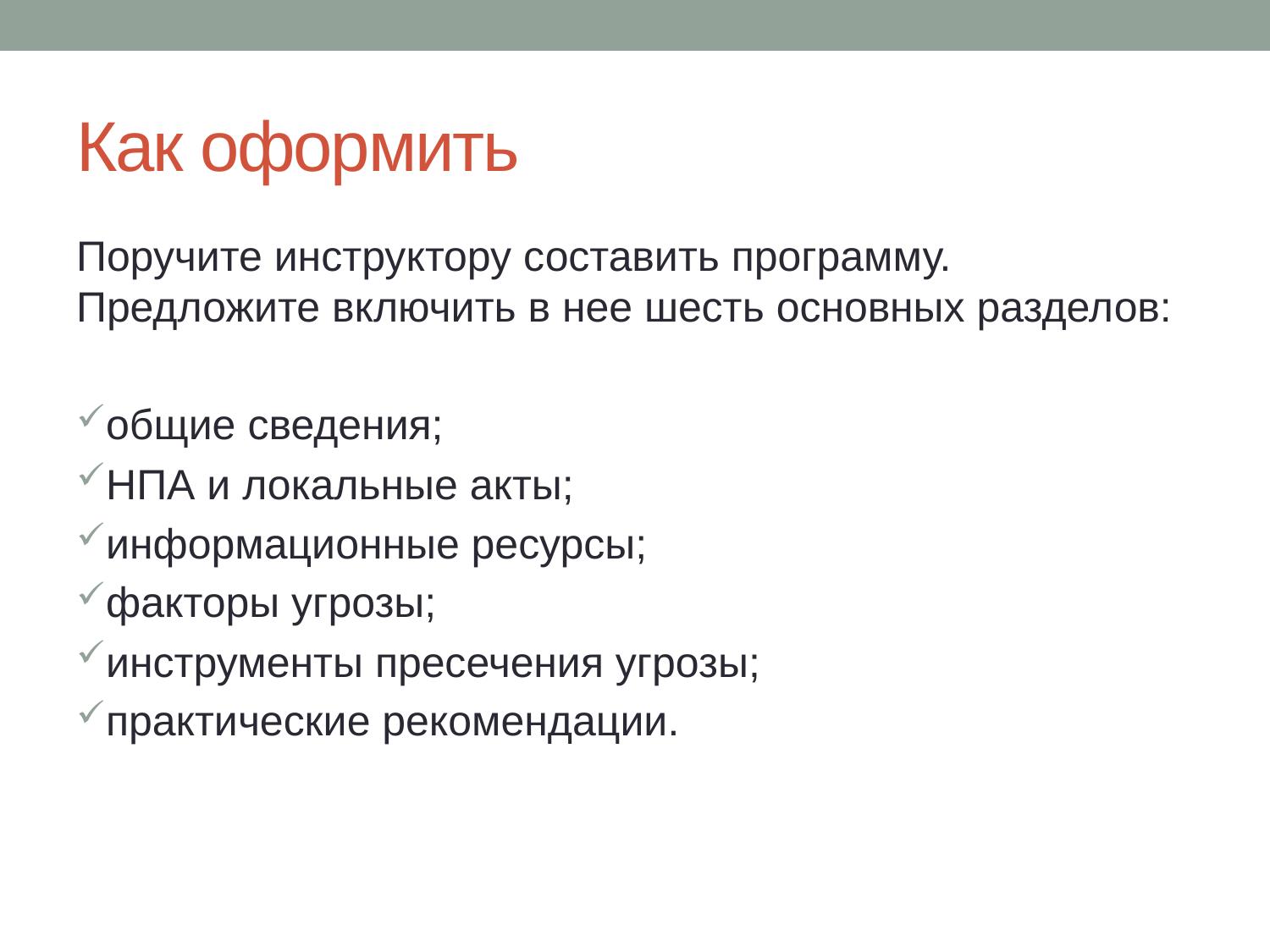

# Как оформить
Поручите инструктору составить программу. Предложите включить в нее шесть основных разделов:

общие сведения;
НПА и локальные акты;
информационные ресурсы;
факторы угрозы;
инструменты пресечения угрозы;
практические рекомендации.